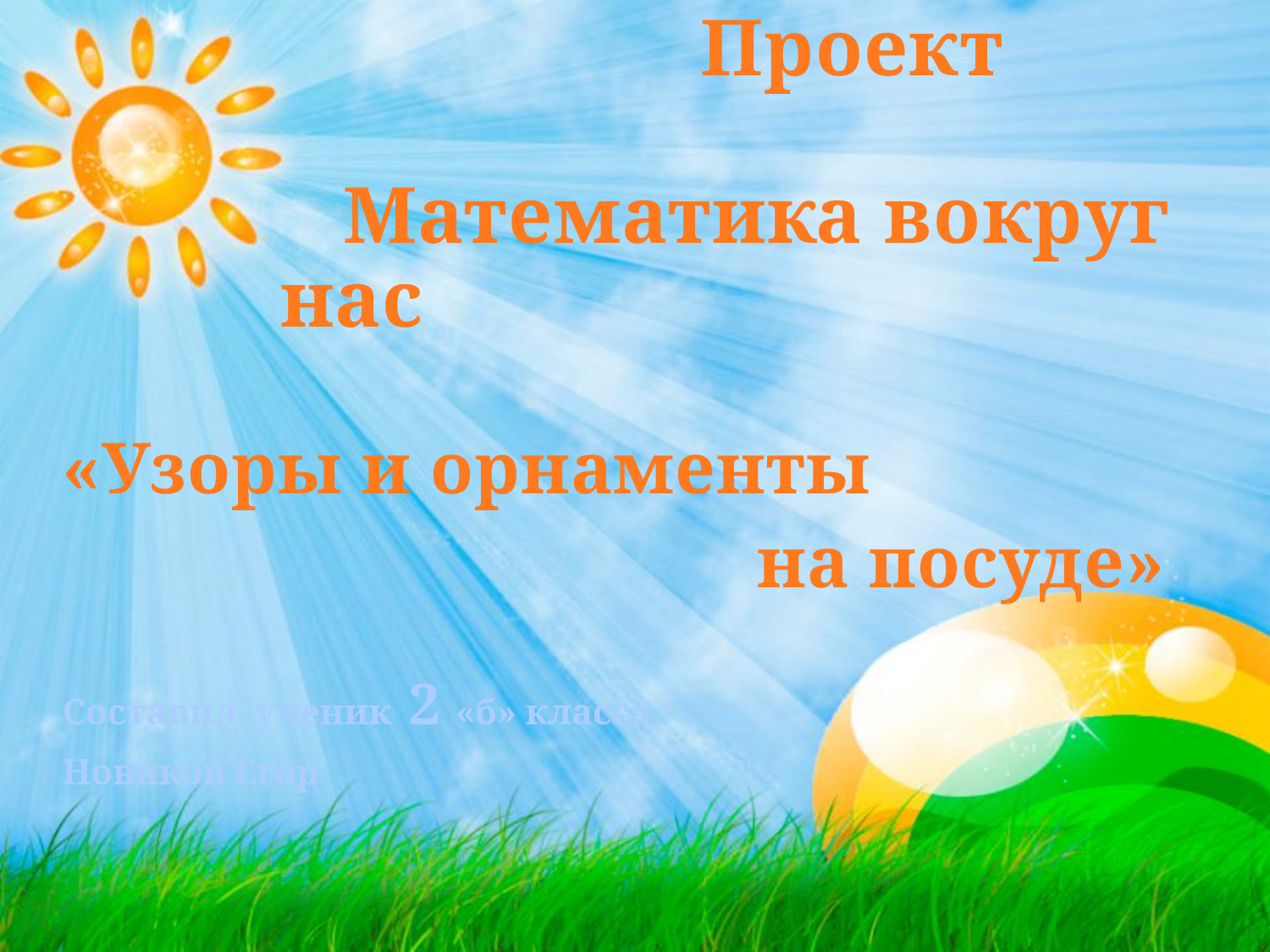

Проект
   Математика вокруг нас
«Узоры и орнаменты
                                    на посуде»

Составил  ученик  2 «б» класса
Новиков Егор